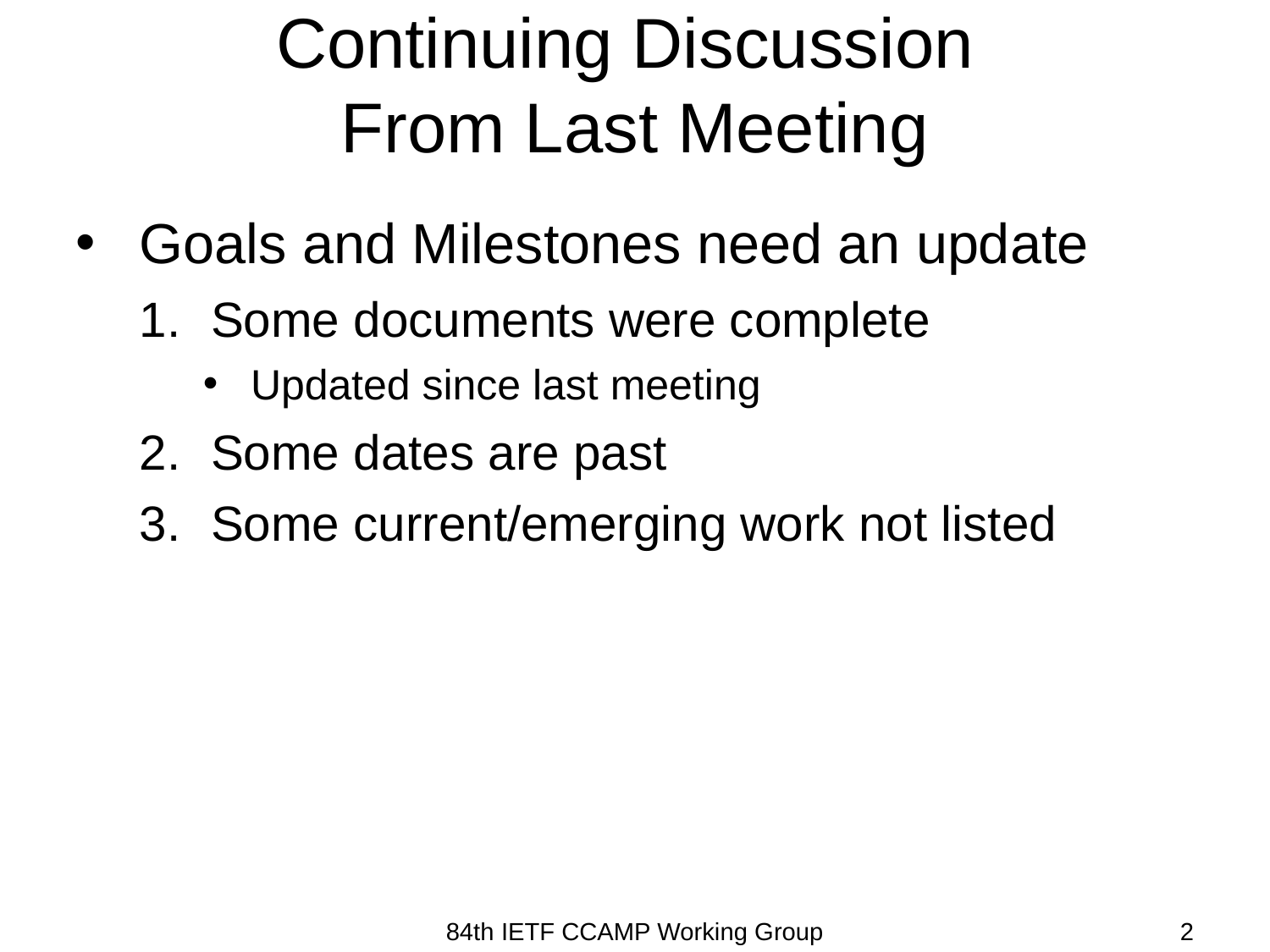

# Continuing Discussion From Last Meeting
Goals and Milestones need an update
Some documents were complete
Updated since last meeting
Some dates are past
Some current/emerging work not listed
84th IETF CCAMP Working Group
2